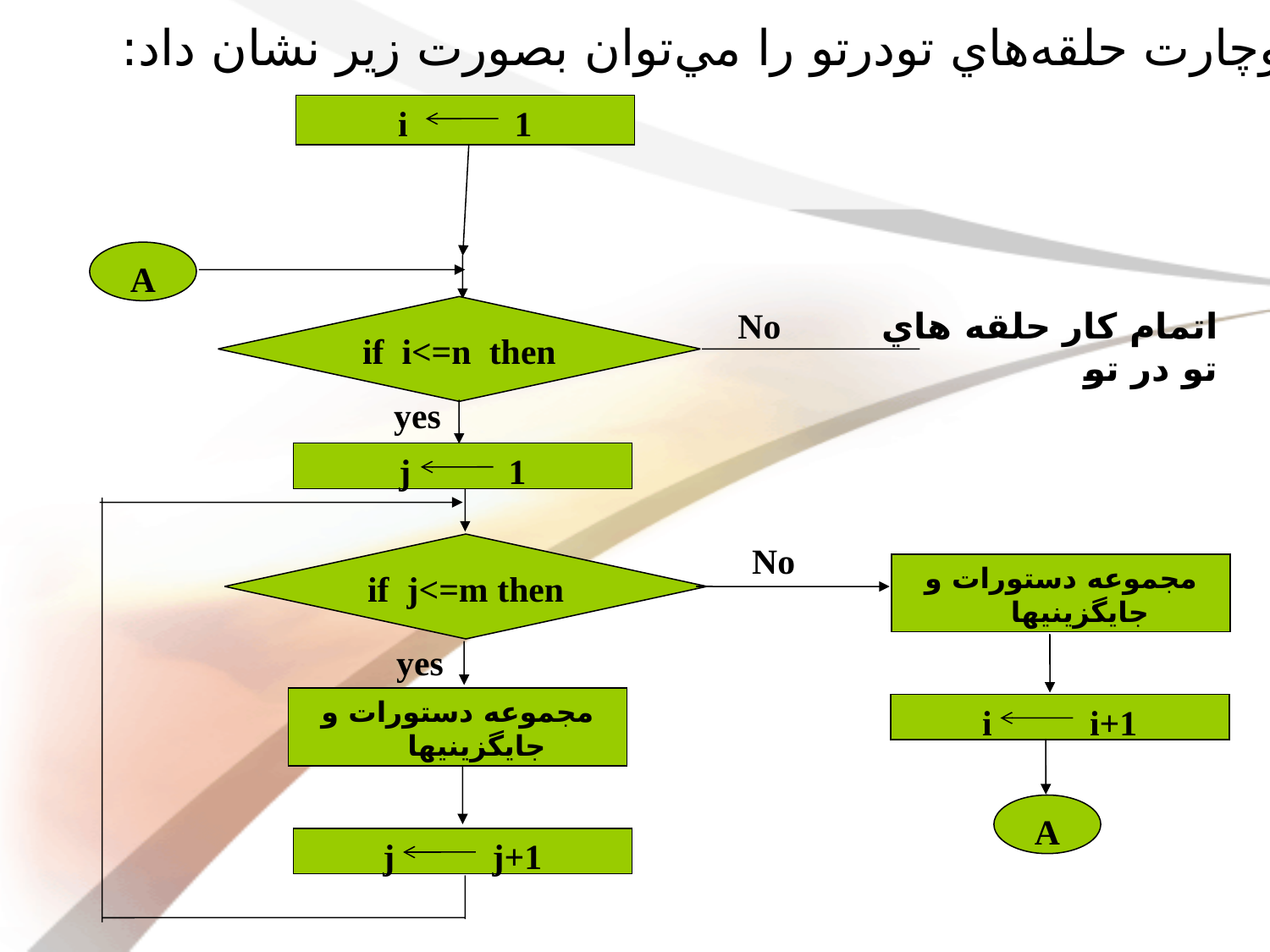

فلوچارت حلقه‌هاي تودرتو را مي‌توان بصورت زير نشان داد:
i            1

A

if  i<=n  then
No
اتمام كار حلقه هاي تو در تو

yes

j           1

No
if  j<=m then
مجموعه دستورات و جايگزينيها

yes

مجموعه دستورات و جايگزينيها

i           i+1

A
j           j+1